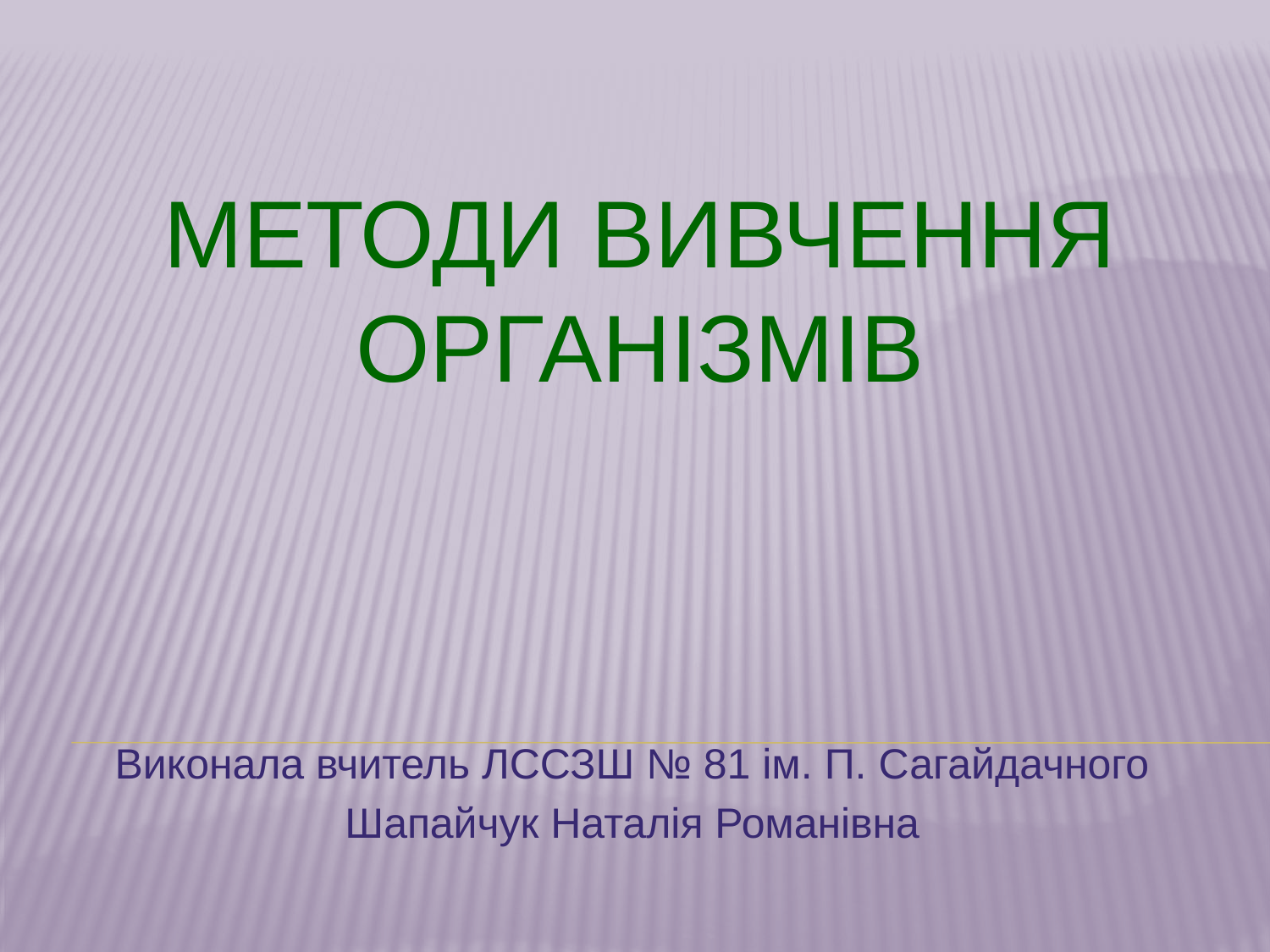

# Методи вивчення організмів
Виконала вчитель ЛССЗШ № 81 ім. П. Сагайдачного
Шапайчук Наталія Романівна